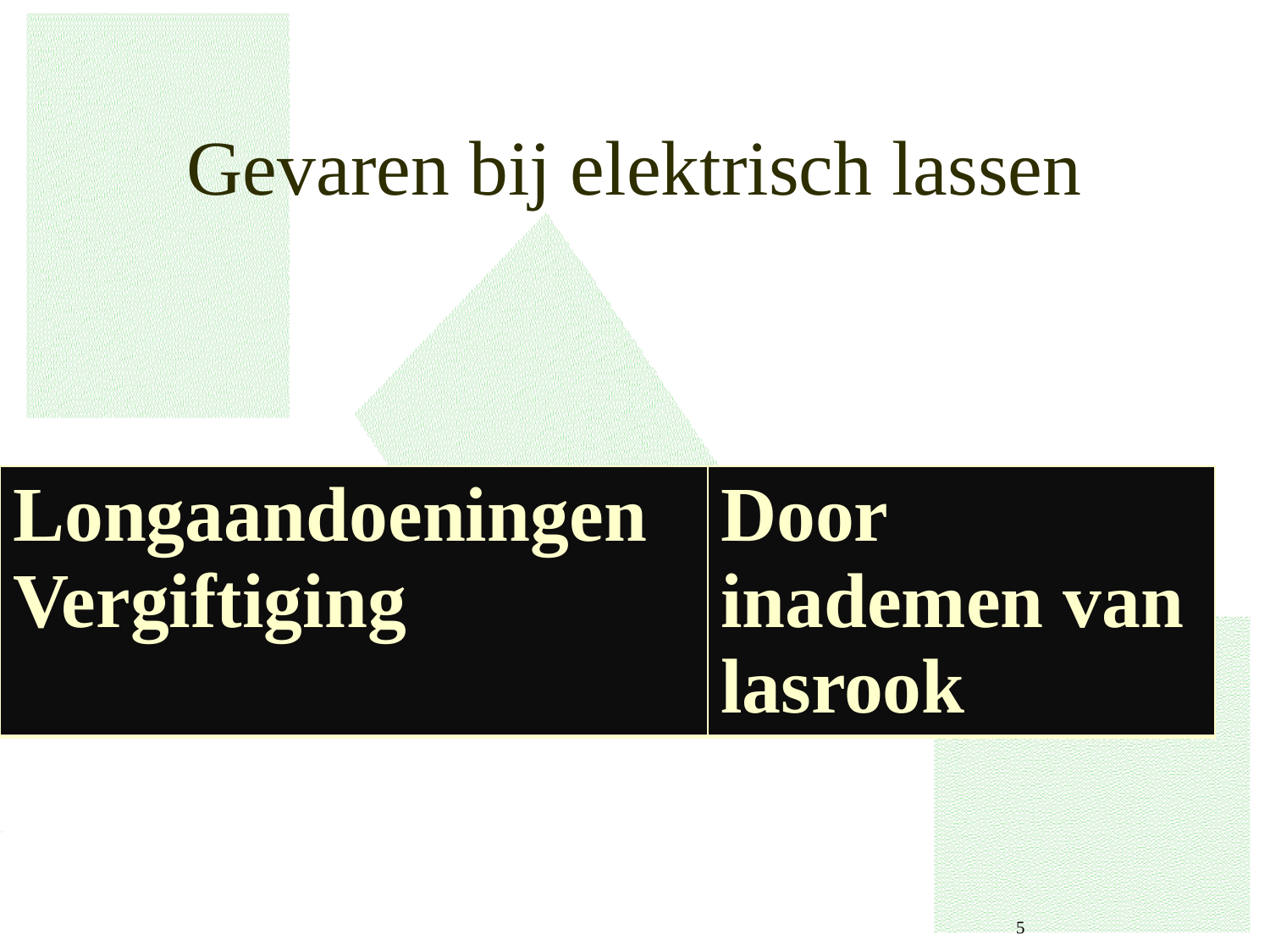

# Gevaren bij elektrisch lassen

| Longaandoeningen Vergiftiging | Door inademen van lasrook |
| --- | --- |

                     5